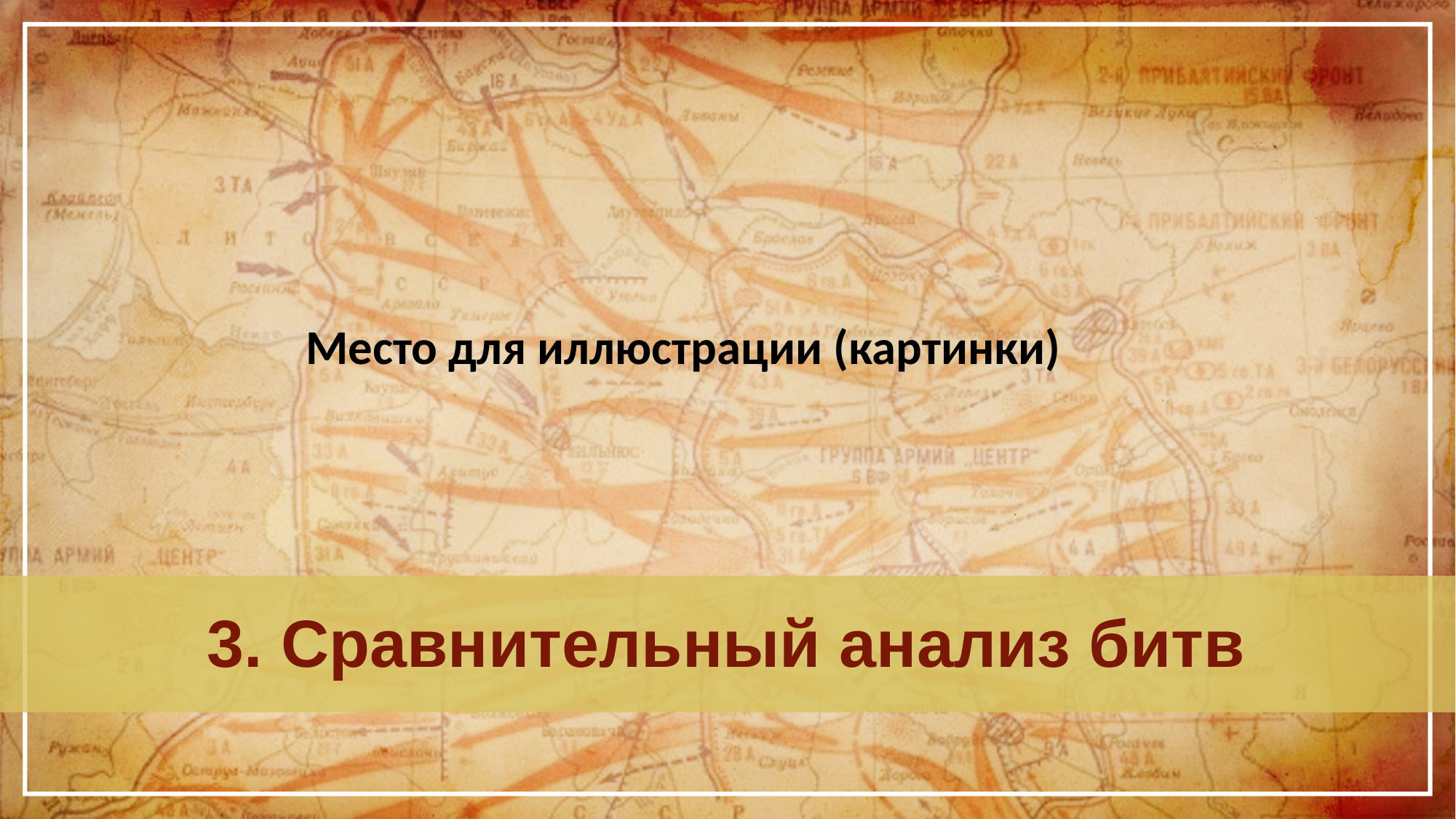

Место для иллюстрации (картинки)
# 3. Сравнительный анализ битв